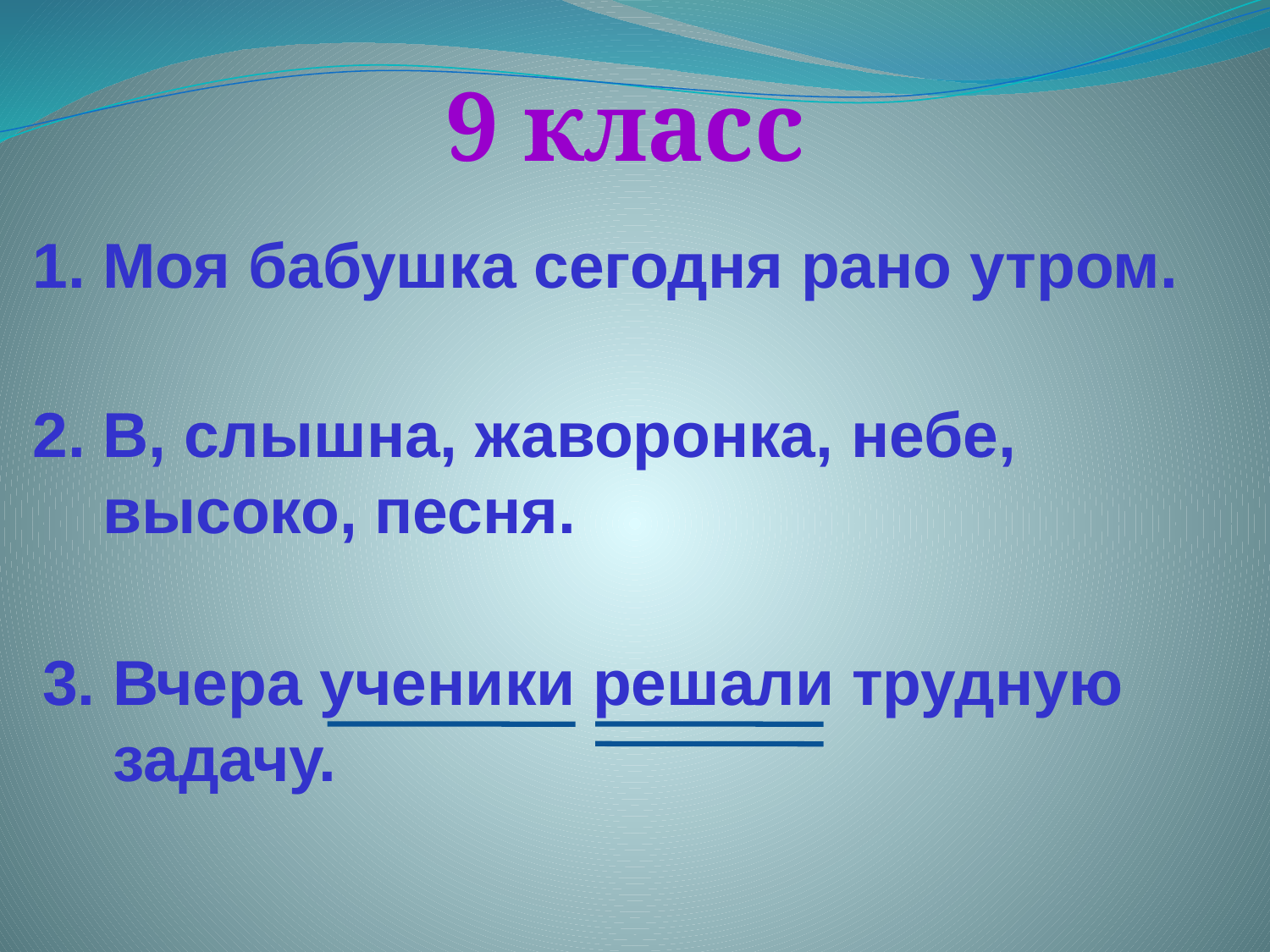

9 класс
1. Моя бабушка сегодня рано утром.
2. В, слышна, жаворонка, небе,
    высоко, песня.
3. Вчера ученики решали трудную
    задачу.